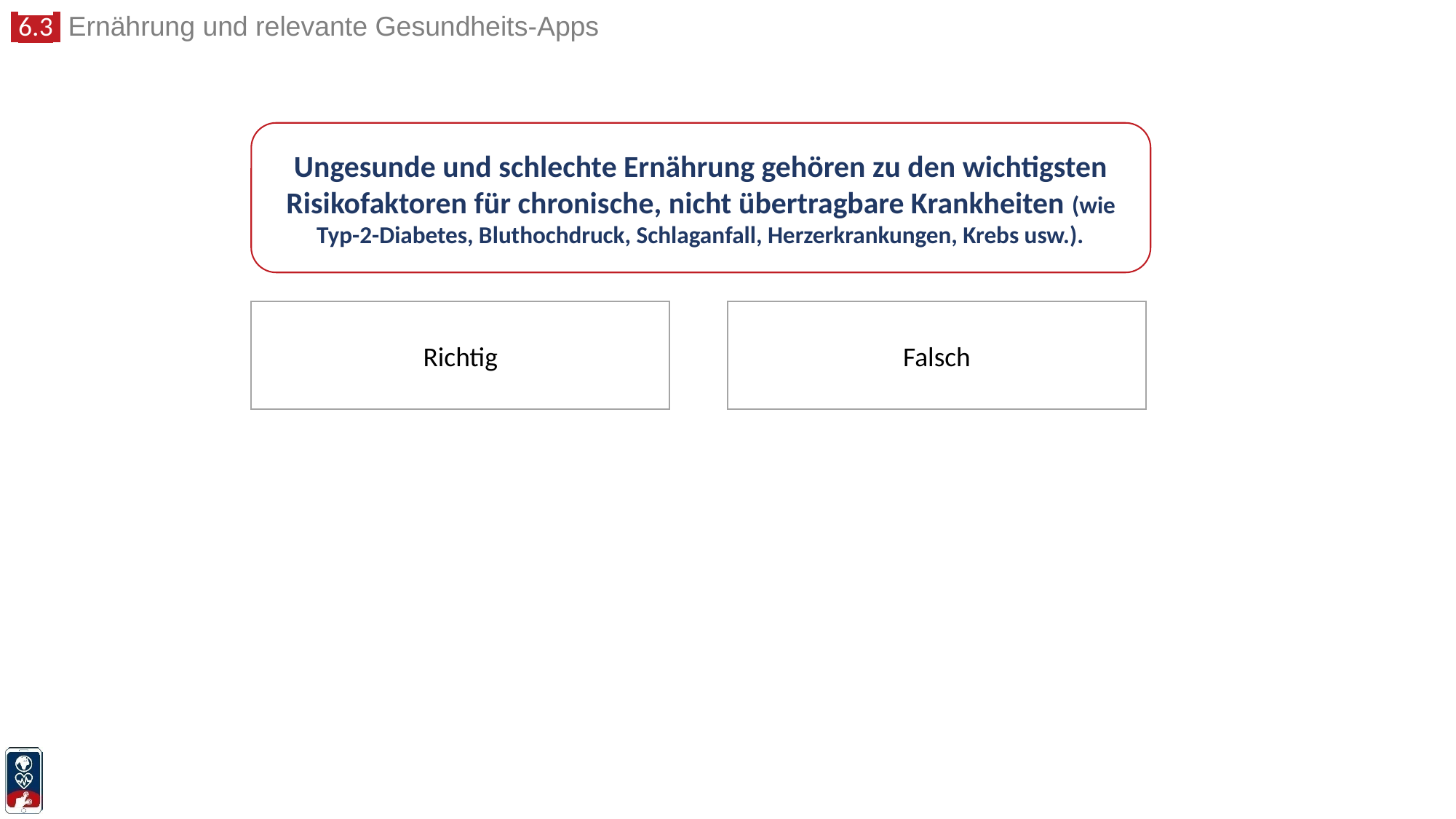

Ungesunde und schlechte Ernährung gehören zu den wichtigsten Risikofaktoren für chronische, nicht übertragbare Krankheiten (wie Typ-2-Diabetes, Bluthochdruck, Schlaganfall, Herzerkrankungen, Krebs usw.).
Richtig
Falsch